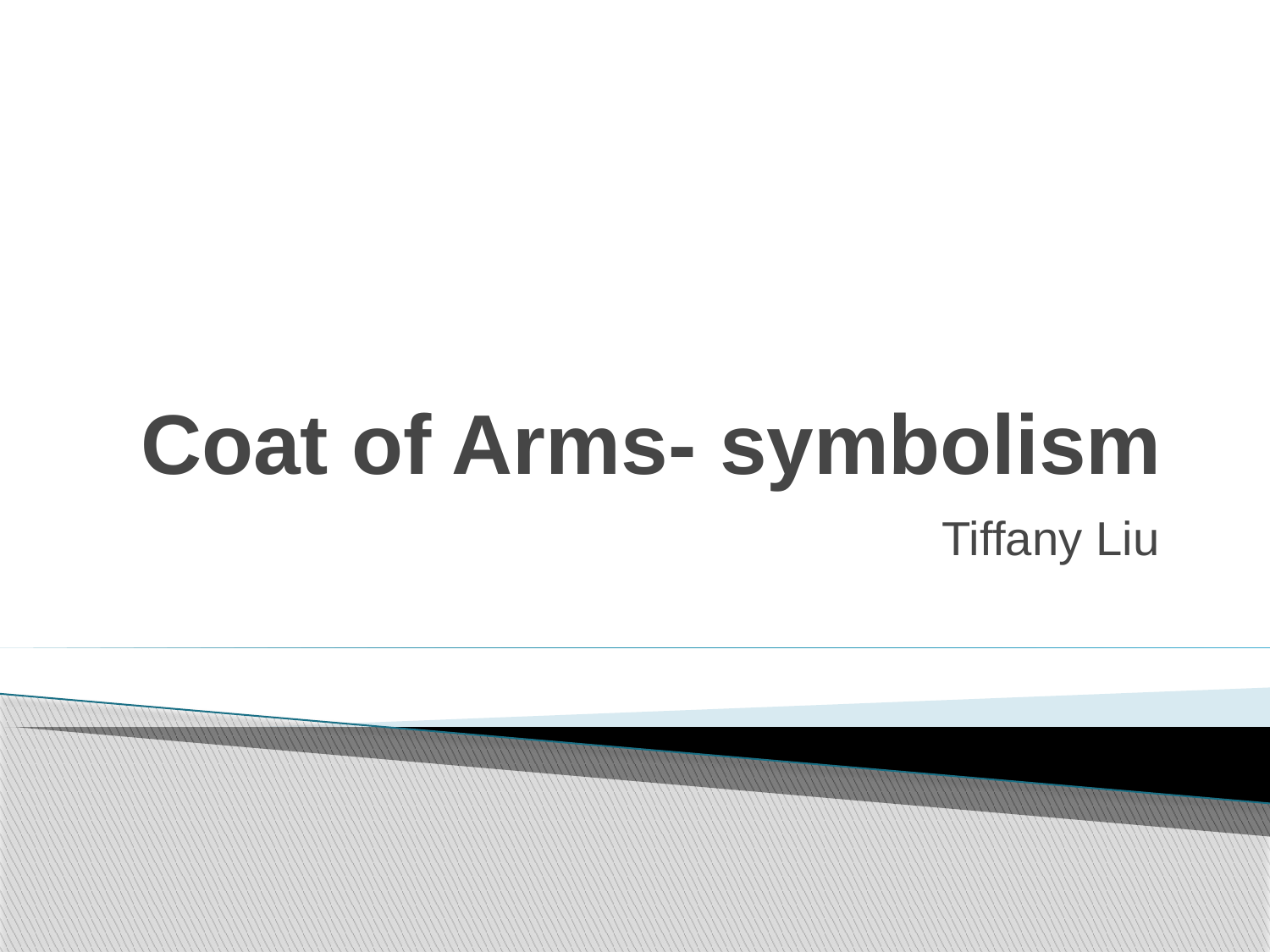

# Coat of Arms- symbolism
Tiffany Liu